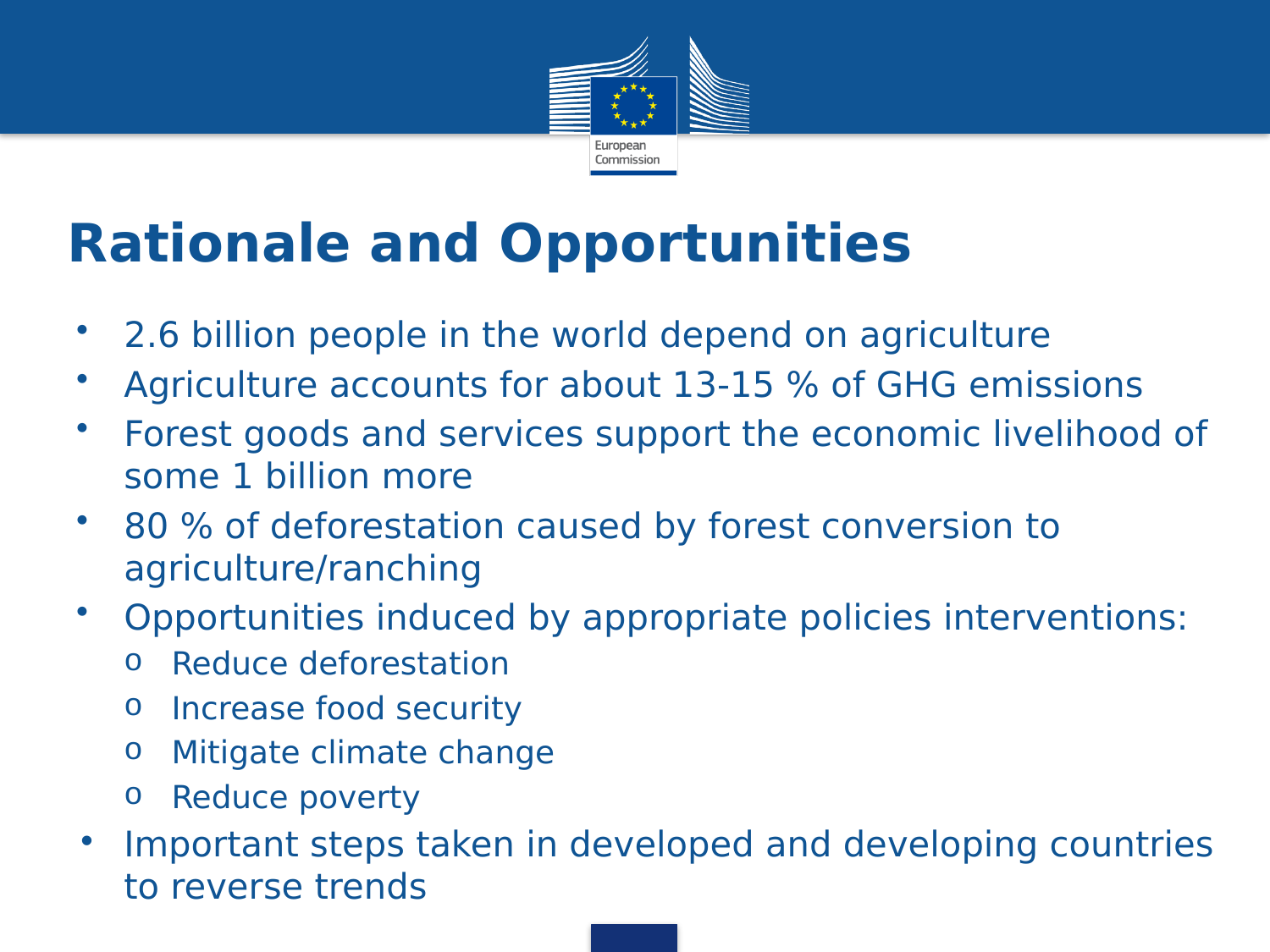

# Rationale and Opportunities
2.6 billion people in the world depend on agriculture
Agriculture accounts for about 13-15 % of GHG emissions
Forest goods and services support the economic livelihood of some 1 billion more
80 % of deforestation caused by forest conversion to agriculture/ranching
Opportunities induced by appropriate policies interventions:
Reduce deforestation
Increase food security
Mitigate climate change
Reduce poverty
Important steps taken in developed and developing countries to reverse trends